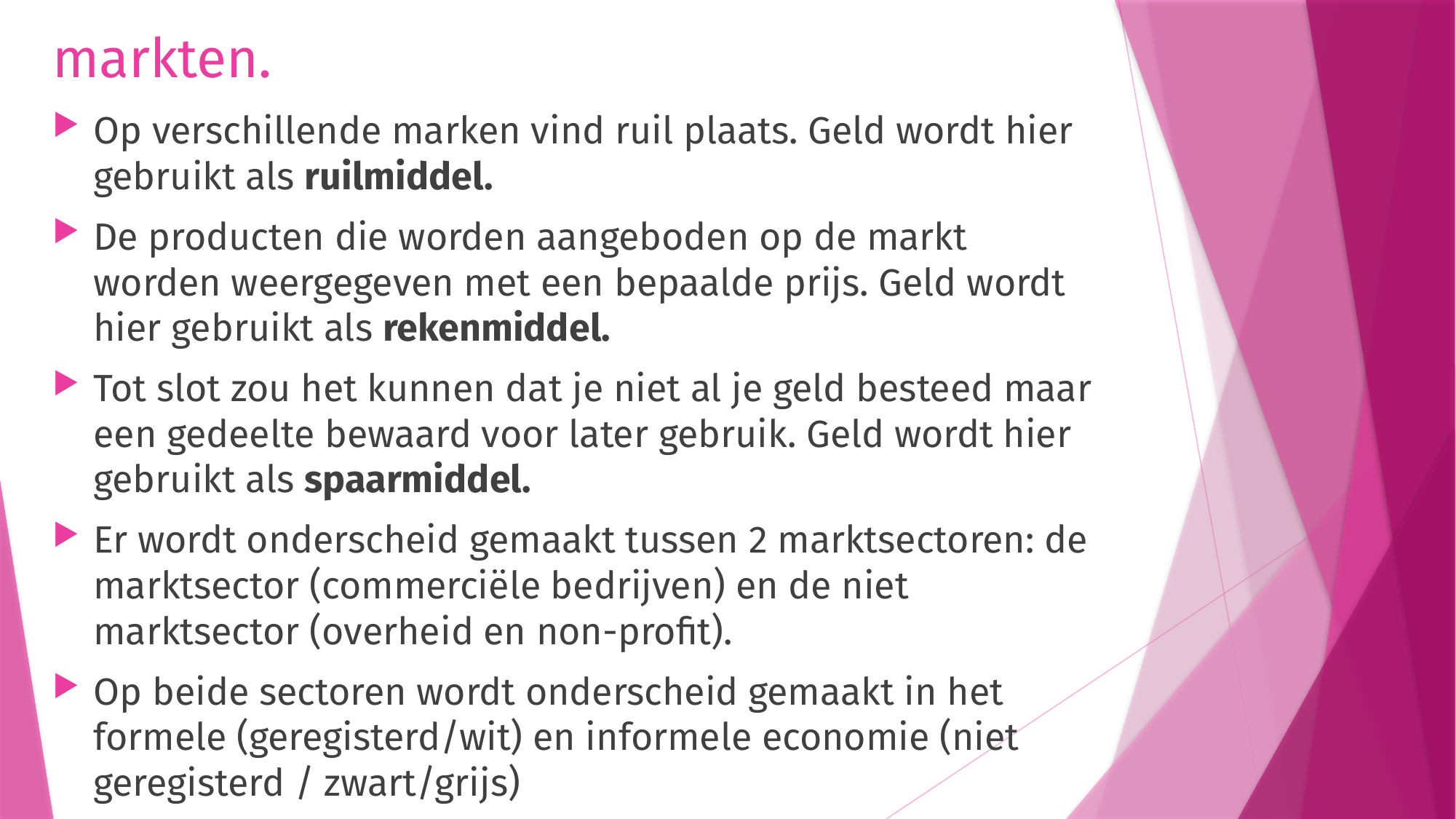

# markten.
Op verschillende marken vind ruil plaats. Geld wordt hier gebruikt als ruilmiddel.
De producten die worden aangeboden op de markt worden weergegeven met een bepaalde prijs. Geld wordt hier gebruikt als rekenmiddel.
Tot slot zou het kunnen dat je niet al je geld besteed maar een gedeelte bewaard voor later gebruik. Geld wordt hier gebruikt als spaarmiddel.
Er wordt onderscheid gemaakt tussen 2 marktsectoren: de marktsector (commerciële bedrijven) en de niet marktsector (overheid en non-profit).
Op beide sectoren wordt onderscheid gemaakt in het formele (geregisterd/wit) en informele economie (niet geregisterd / zwart/grijs)